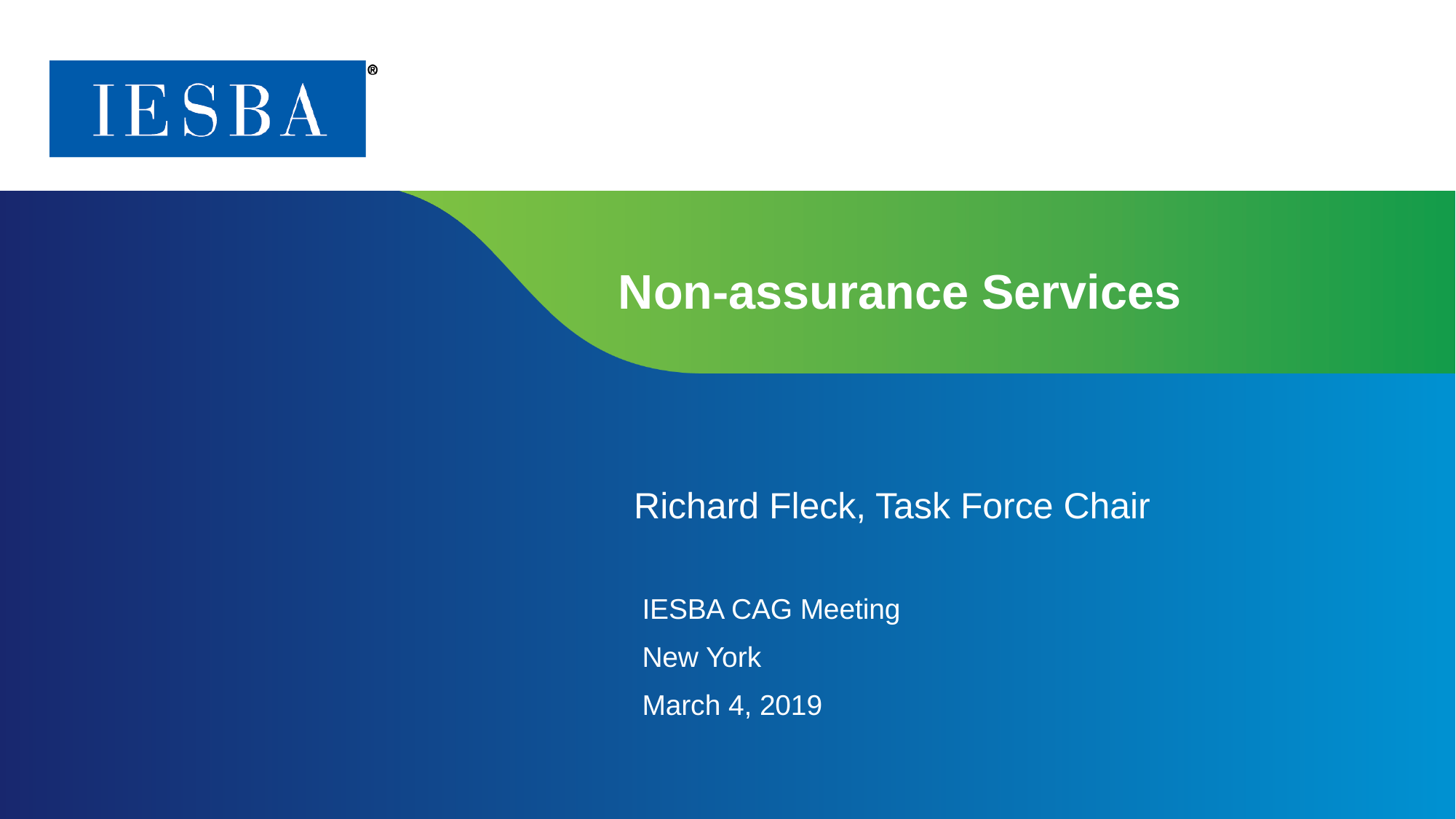

# Non-assurance Services
Richard Fleck, Task Force Chair
IESBA CAG Meeting
New York
March 4, 2019